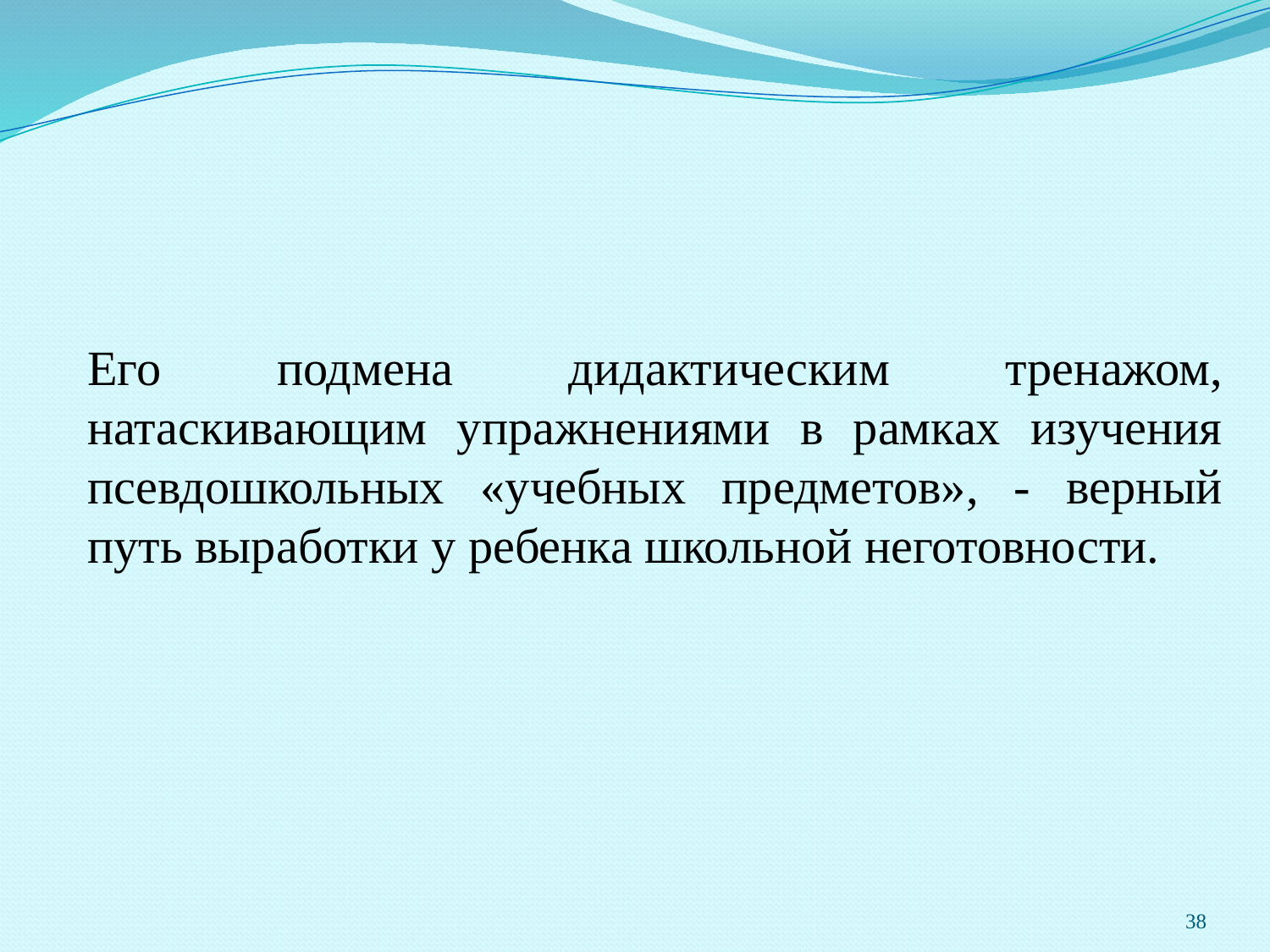

Его подмена дидактическим тренажом, натаскивающим упражнениями в рамках изучения псевдошкольных «учебных предметов», - верный путь выработки у ребенка школьной неготовности.

38